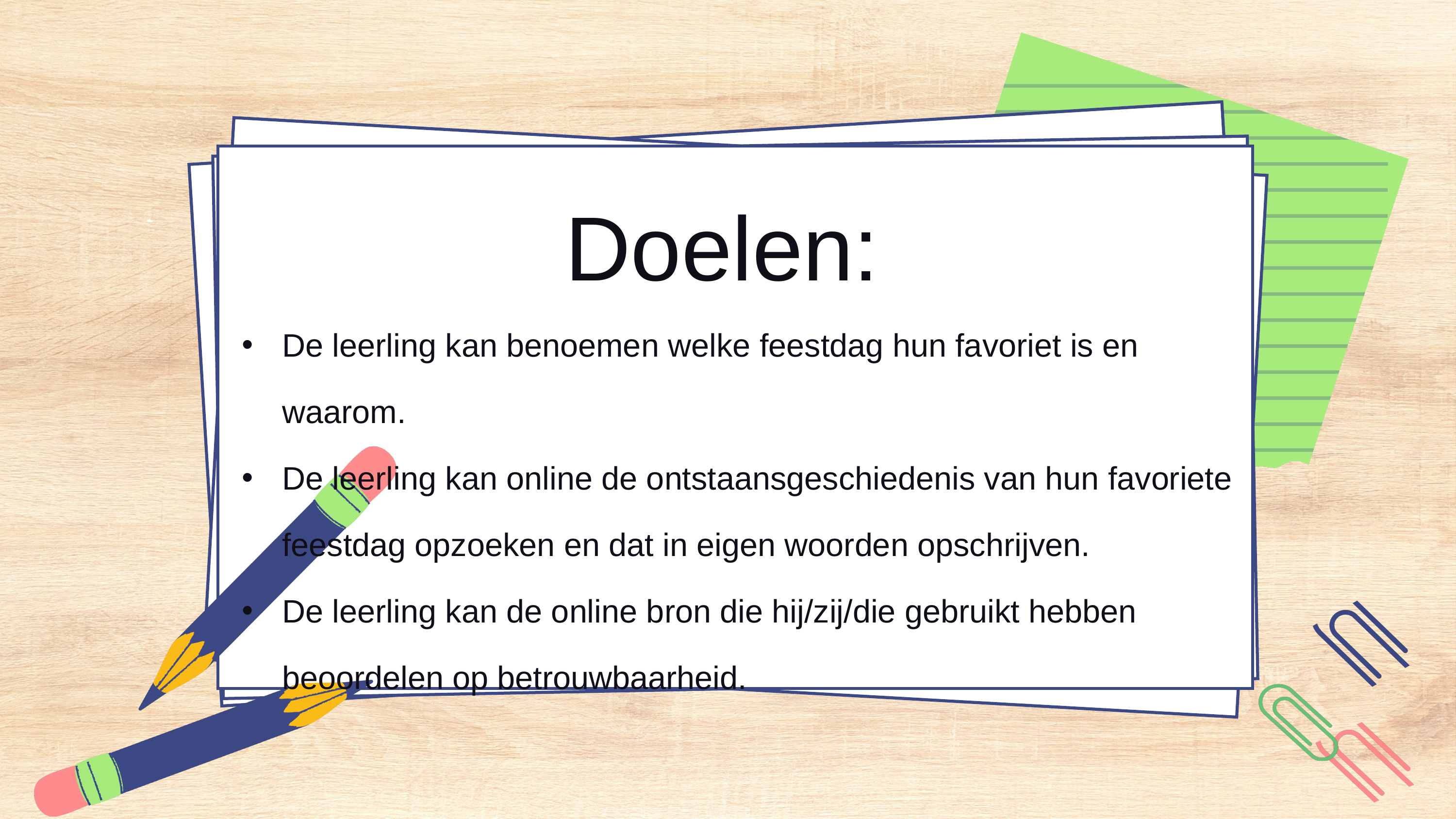

Doelen:
De leerling kan benoemen welke feestdag hun favoriet is en waarom.
De leerling kan online de ontstaansgeschiedenis van hun favoriete feestdag opzoeken en dat in eigen woorden opschrijven.
De leerling kan de online bron die hij/zij/die gebruikt hebben beoordelen op betrouwbaarheid.